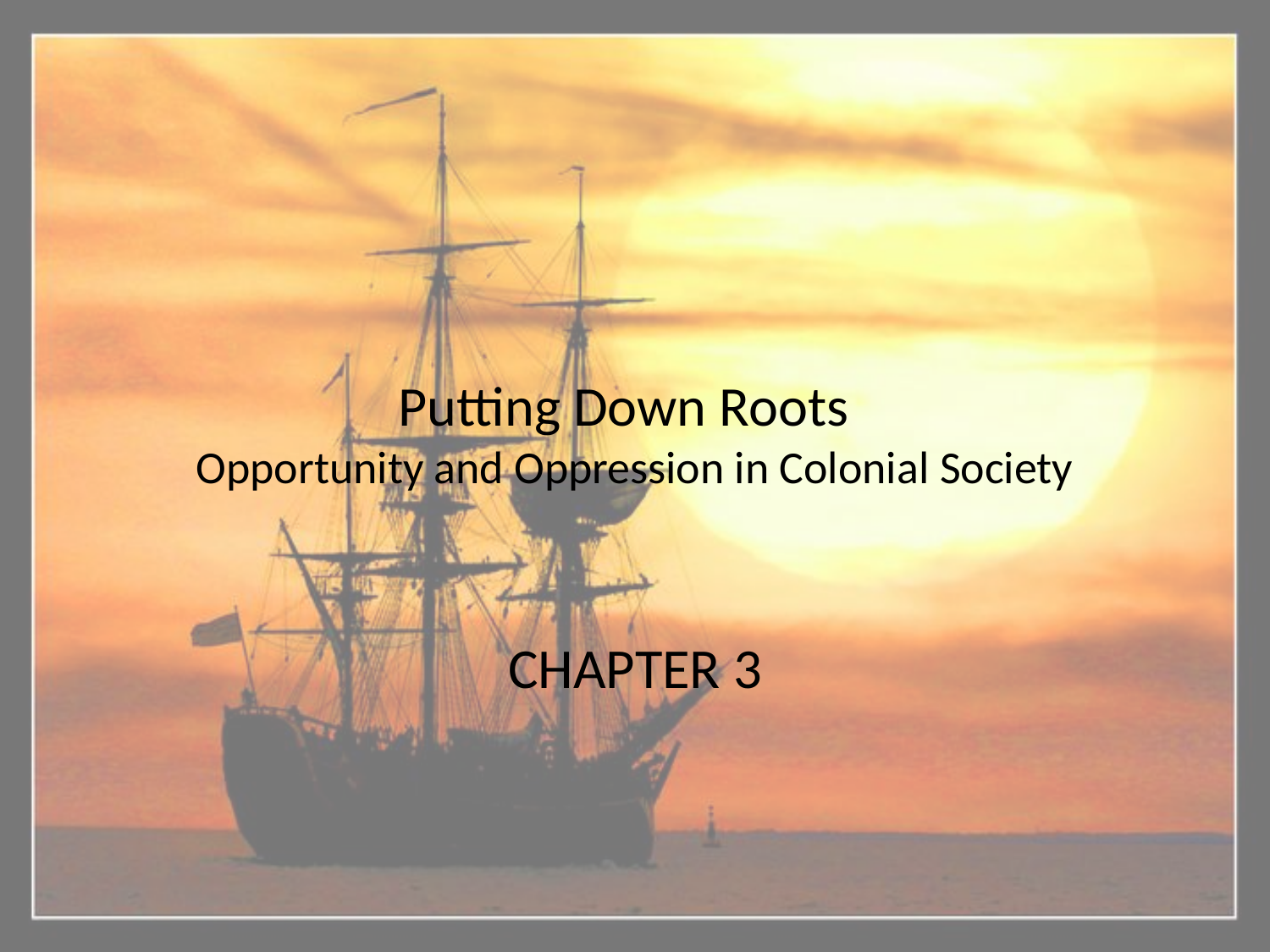

# Putting Down Roots Opportunity and Oppression in Colonial Society
CHAPTER 3